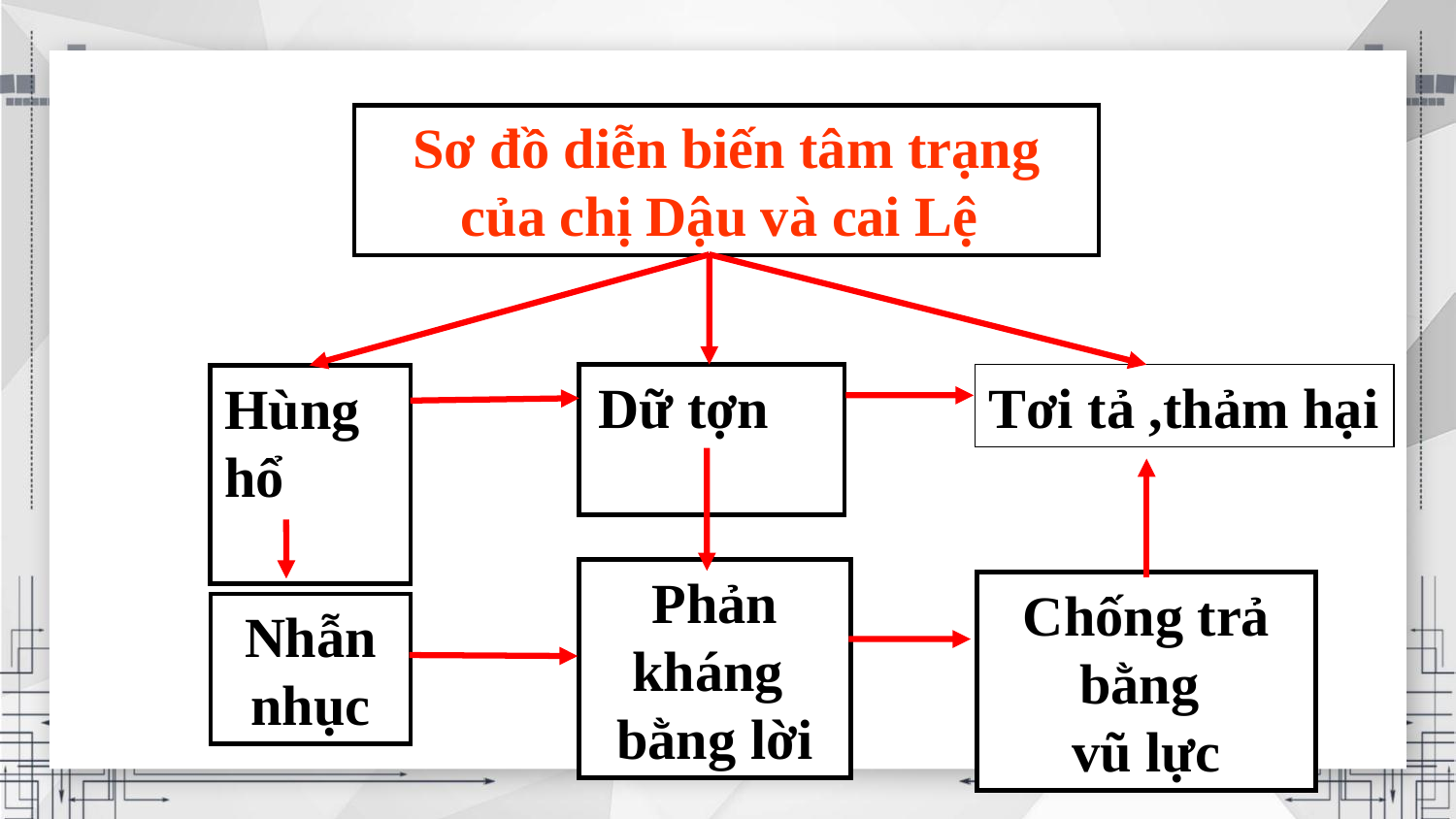

Sơ đồ diễn biến tâm trạng của chị Dậu và cai Lệ

Dữ tợn
Tơi tả ,thảm hại
Hùng hổ

Phản kháng
bằng lời
Chống trả bằng
vũ lực
Nhẫn nhục